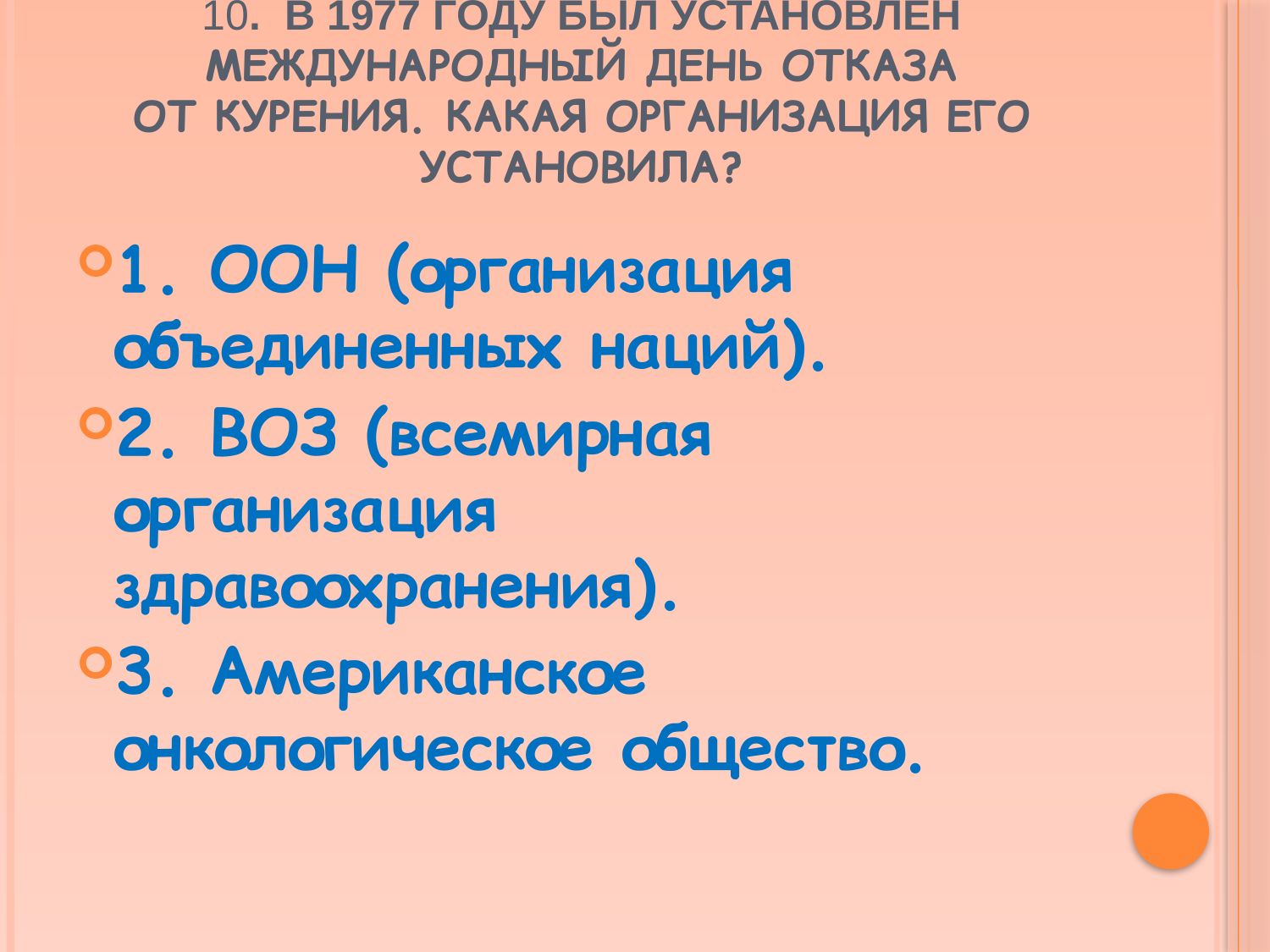

# 10.  В 1977 году был установлен Международный день отказа от курения. Какая организация его установила?
1. ООН (организация объединенных наций).
2. ВОЗ (всемирная организация здравоохранения).
3. Американское онкологическое общество.